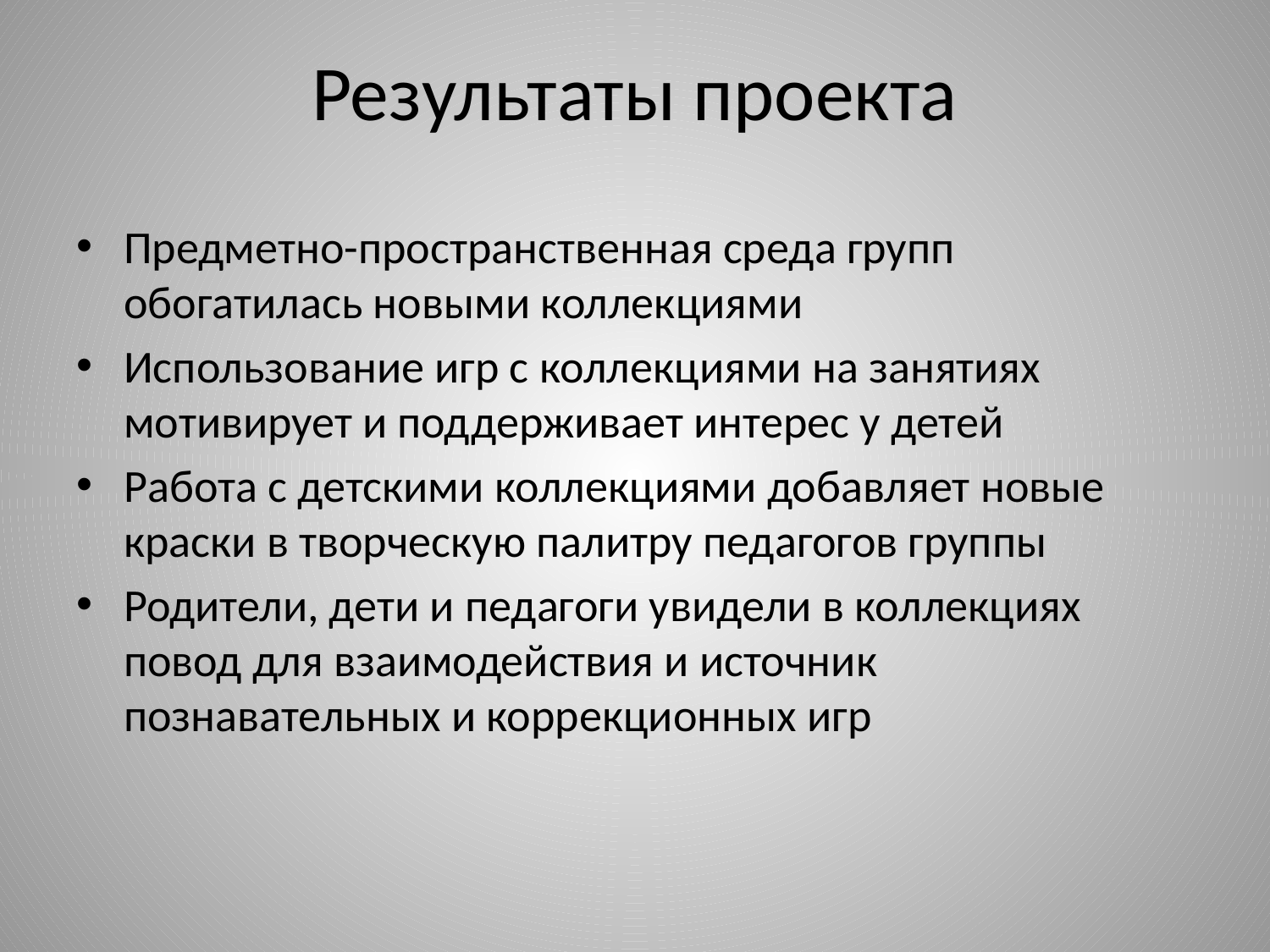

# Результаты проекта
Предметно-пространственная среда групп обогатилась новыми коллекциями
Использование игр с коллекциями на занятиях мотивирует и поддерживает интерес у детей
Работа с детскими коллекциями добавляет новые краски в творческую палитру педагогов группы
Родители, дети и педагоги увидели в коллекциях повод для взаимодействия и источник познавательных и коррекционных игр